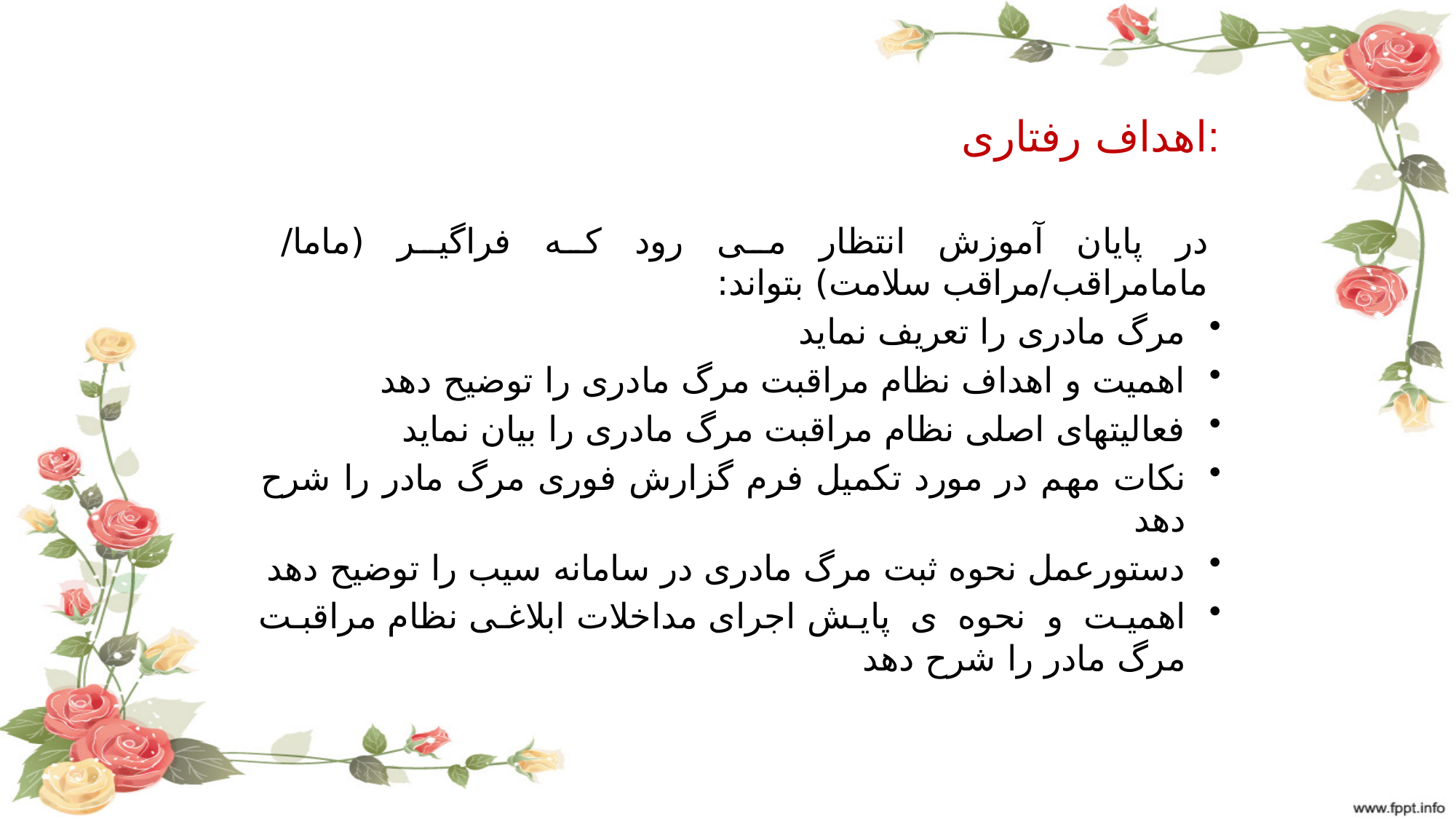

# اهداف رفتاری:
در پایان آموزش انتظار می رود که فراگیر (ماما/ مامامراقب/مراقب سلامت) بتواند:
مرگ مادری را تعریف نماید
اهمیت و اهداف نظام مراقبت مرگ مادری را توضیح دهد
فعالیتهای اصلی نظام مراقبت مرگ مادری را بیان نماید
نکات مهم در مورد تکمیل فرم گزارش فوری مرگ مادر را شرح دهد
دستورعمل نحوه ثبت مرگ مادری در سامانه سیب را توضیح دهد
اهمیت و نحوه ی پایش اجرای مداخلات ابلاغی نظام مراقبت مرگ مادر را شرح دهد